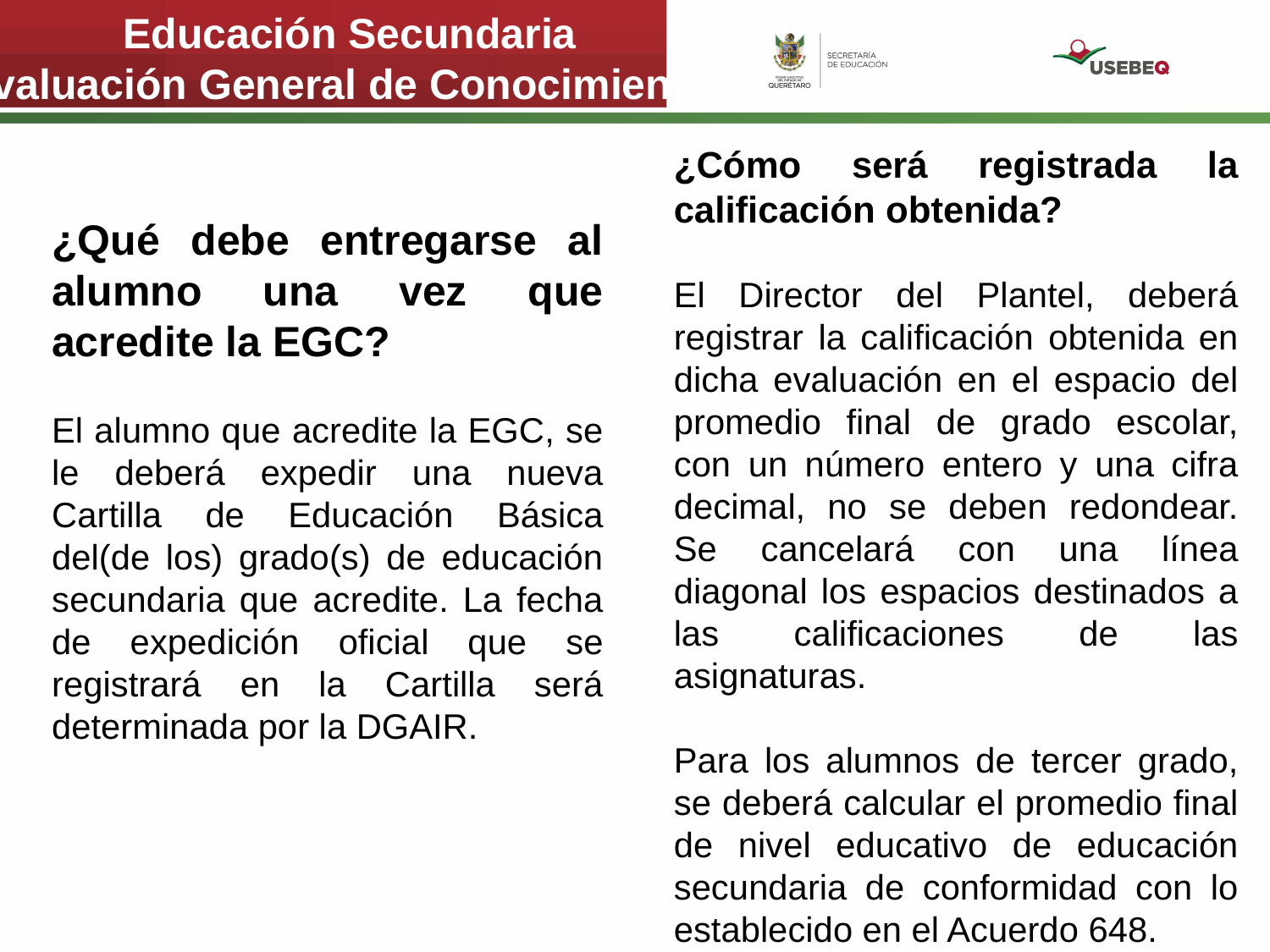

Educación Secundaria
Evaluación General de Conocimientos
¿Cómo será registrada la calificación obtenida?

El Director del Plantel, deberá registrar la calificación obtenida en dicha evaluación en el espacio del promedio final de grado escolar, con un número entero y una cifra decimal, no se deben redondear. Se cancelará con una línea diagonal los espacios destinados a las calificaciones de las asignaturas.

Para los alumnos de tercer grado, se deberá calcular el promedio final de nivel educativo de educación secundaria de conformidad con lo establecido en el Acuerdo 648.
¿Qué debe entregarse al alumno una vez que acredite la EGC?

El alumno que acredite la EGC, se le deberá expedir una nueva Cartilla de Educación Básica del(de los) grado(s) de educación secundaria que acredite. La fecha de expedición oficial que se registrará en la Cartilla será determinada por la DGAIR.